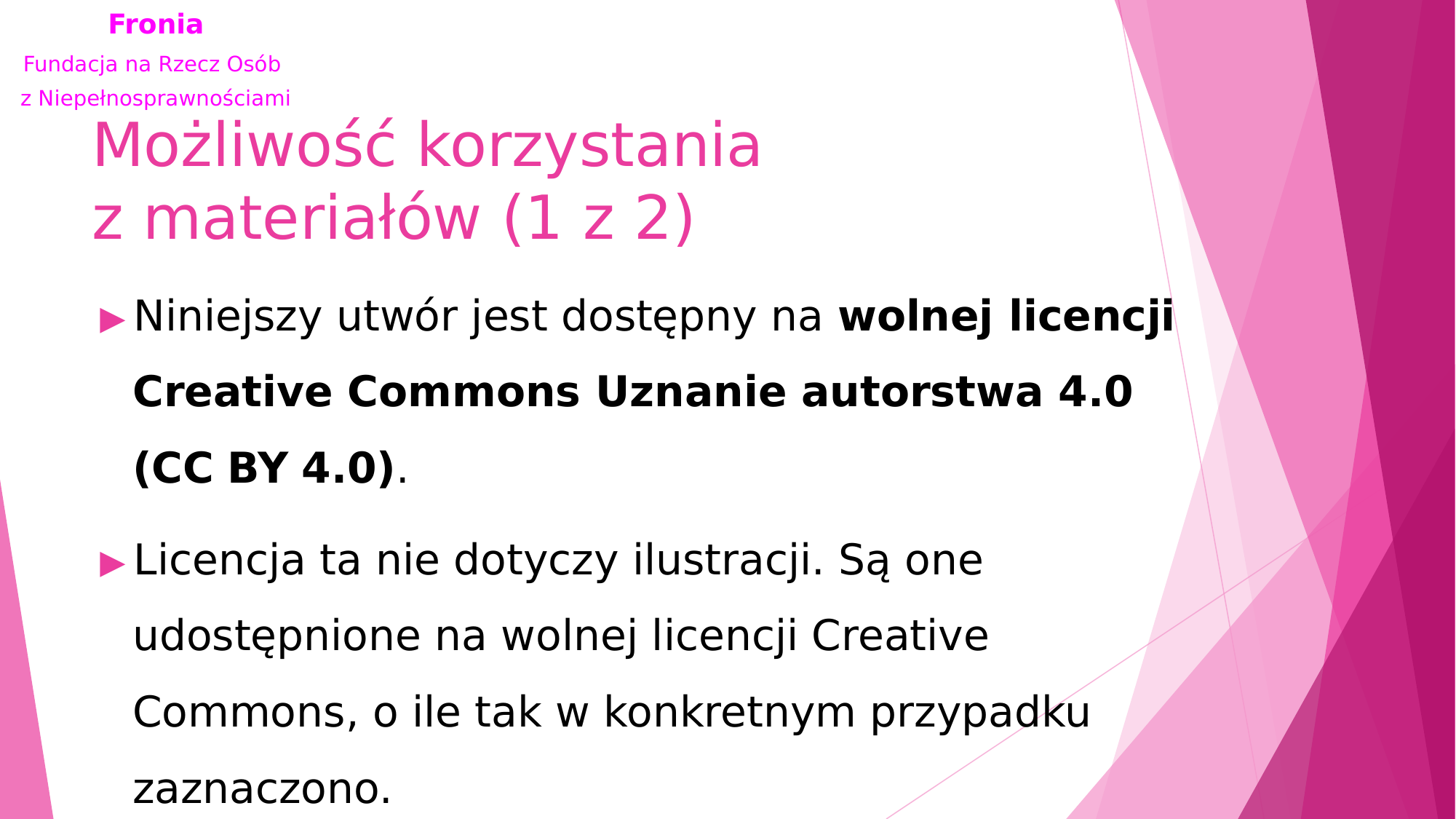

# Możliwość korzystania z materiałów (1 z 2)
Niniejszy utwór jest dostępny na wolnej licencji
Creative Commons Uznanie autorstwa 4.0 (CC BY 4.0).
Licencja ta nie dotyczy ilustracji. Są one udostępnione na wolnej licencji Creative Commons, o ile tak w konkretnym przypadku zaznaczono.